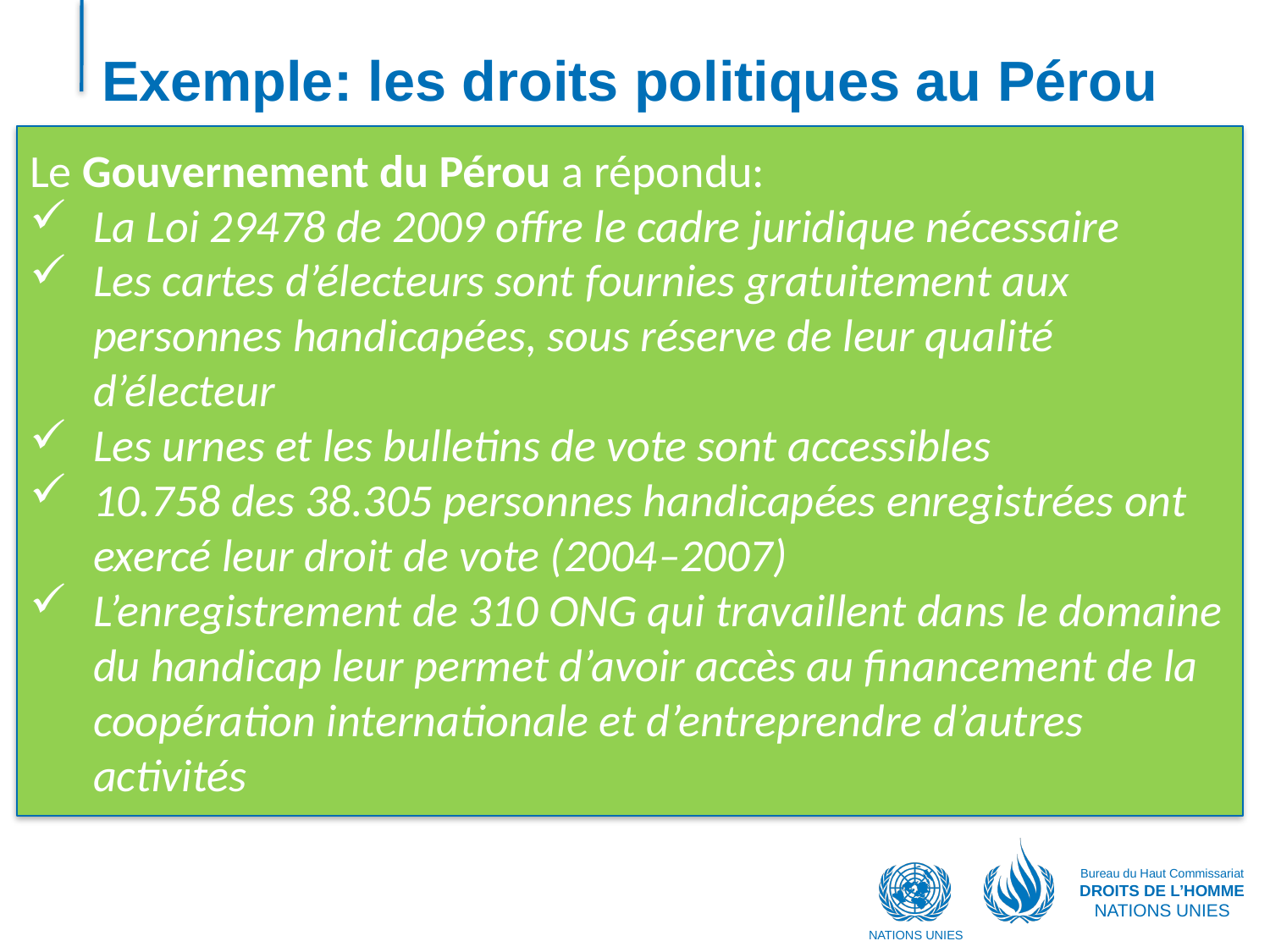

# Exemple: les droits politiques au Pérou
Le Gouvernement du Pérou a répondu:
La Loi 29478 de 2009 offre le cadre juridique nécessaire
Les cartes d’électeurs sont fournies gratuitement aux personnes handicapées, sous réserve de leur qualité d’électeur
Les urnes et les bulletins de vote sont accessibles
10.758 des 38.305 personnes handicapées enregistrées ont exercé leur droit de vote (2004‒2007)
L’enregistrement de 310 ONG qui travaillent dans le domaine du handicap leur permet d’avoir accès au financement de la coopération internationale et d’entreprendre d’autres activités

Bureau du Haut Commissariat
DROITS DE L’HOMME
NATIONS UNIES
NATIONS UNIES